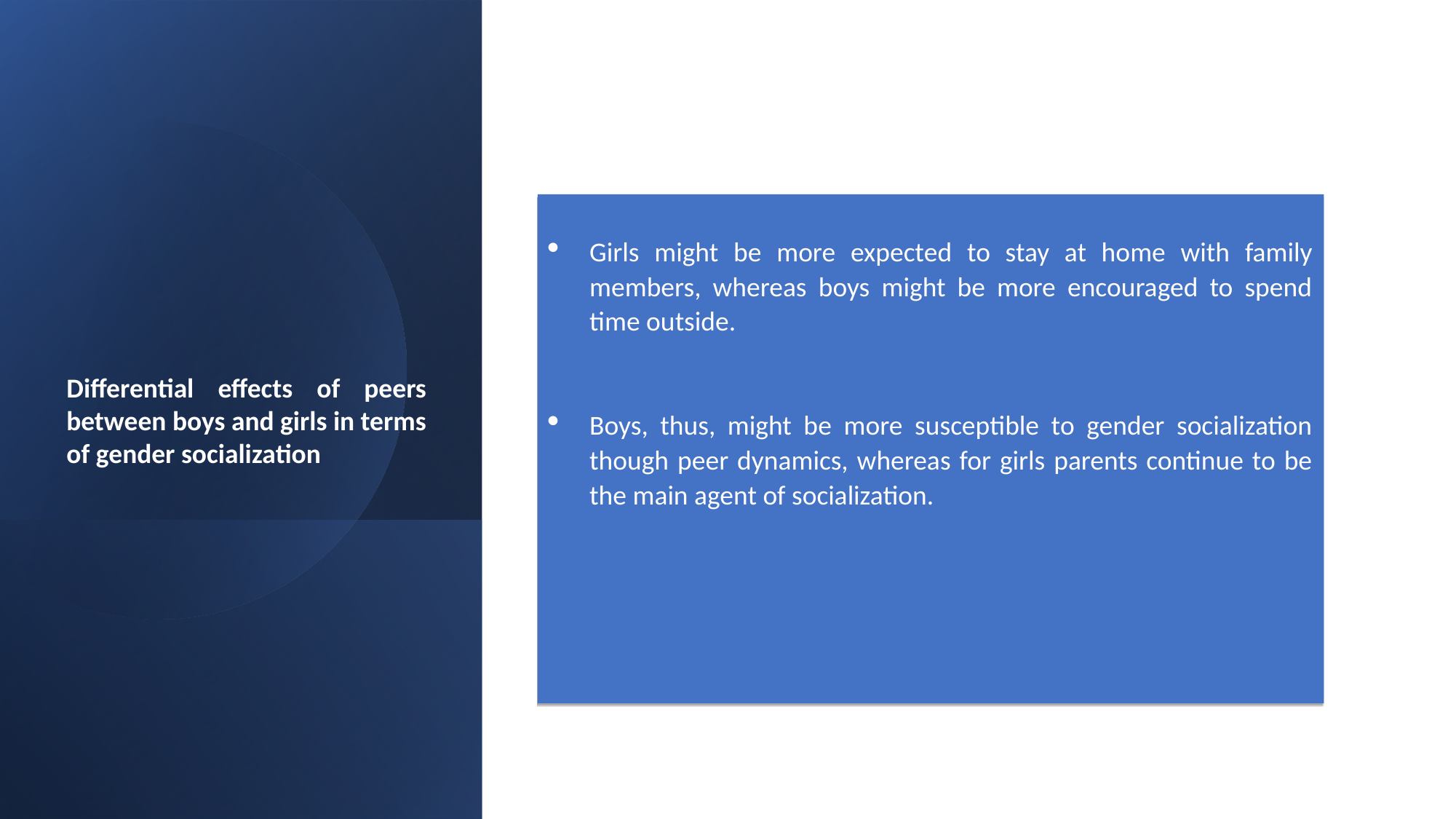

# Differential effects of peers between boys and girls in terms of gender socialization

Girls might be more expected to stay at home with family members, whereas boys might be more encouraged to spend time outside.

Boys, thus, might be more susceptible to gender socialization though peer dynamics, whereas for girls parents continue to be the main agent of socialization.